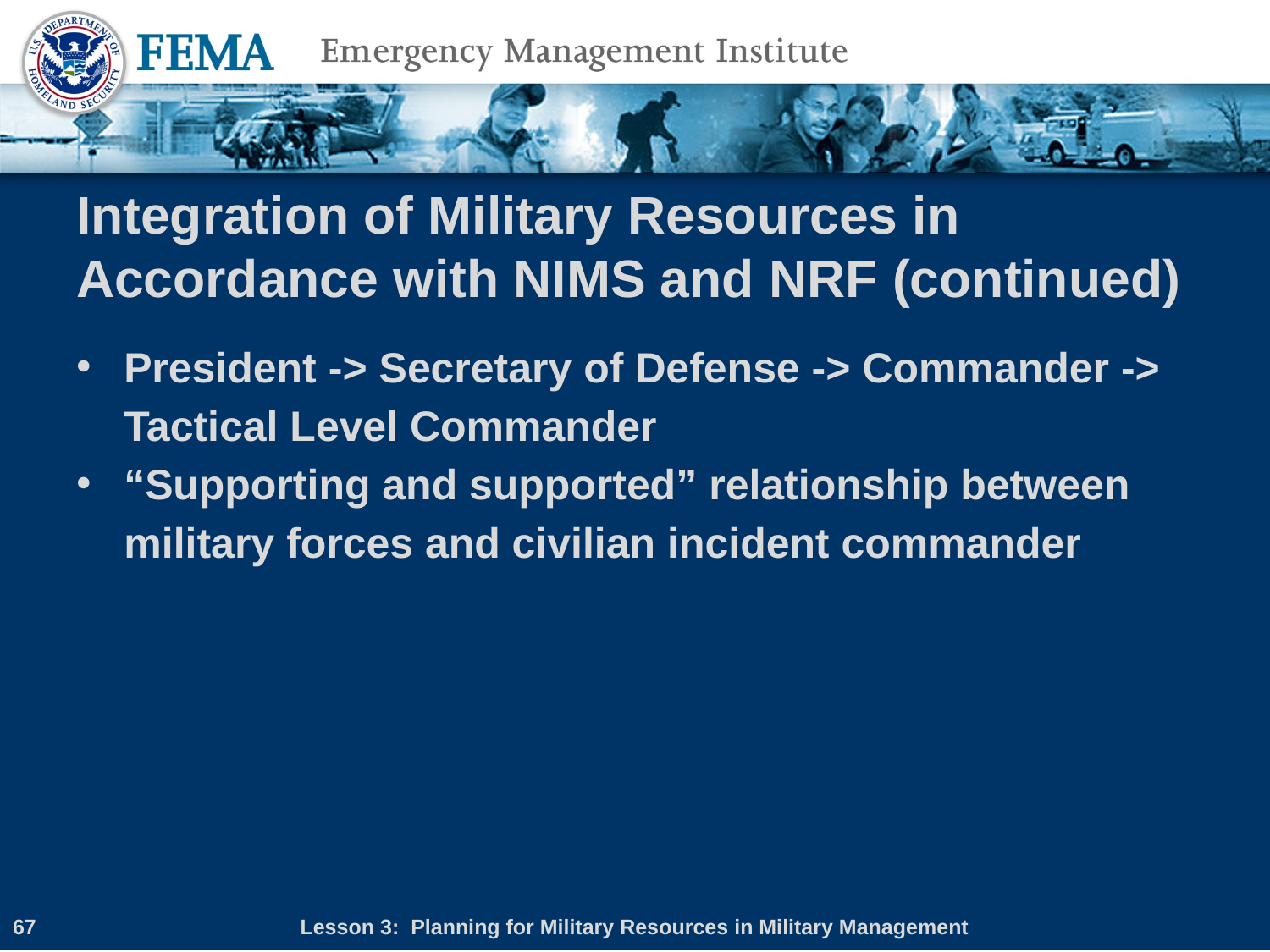

# Integration of Military Resources in Accordance with NIMS and NRF (continued)
President -> Secretary of Defense -> Commander -> Tactical Level Commander
“Supporting and supported” relationship between military forces and civilian incident commander
67
Lesson 3:  Planning for Military Resources in Military Management